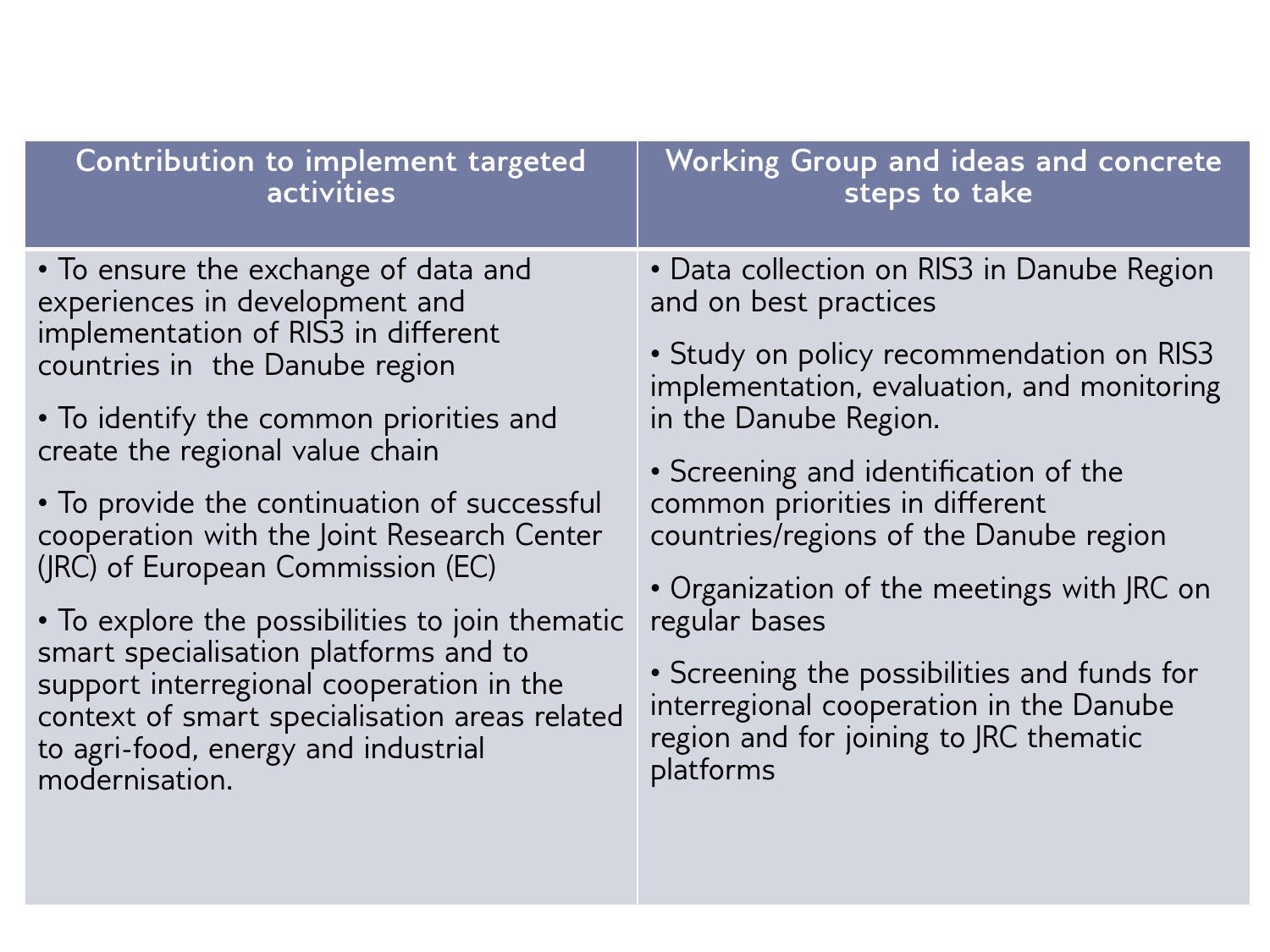

# Action 5: To support exchange of information and experience sharing for the purpose of preparation of future strategic R&I documents applicable in the new programming period
| Contribution to implement targeted activities | Working Group and ideas and concrete steps to take |
| --- | --- |
| • To ensure the exchange of data and experiences in development and implementation of RIS3 in different countries in the Danube region • To identify the common priorities and create the regional value chain • To provide the continuation of successful cooperation with the Joint Research Center (JRC) of European Commission (EC) • To explore the possibilities to join thematic smart specialisation platforms and to support interregional cooperation in the context of smart specialisation areas related to agri-food, energy and industrial modernisation. | • Data collection on RIS3 in Danube Region and on best practices • Study on policy recommendation on RIS3 implementation, evaluation, and monitoring in the Danube Region. • Screening and identification of the common priorities in different countries/regions of the Danube region • Organization of the meetings with JRC on regular bases • Screening the possibilities and funds for interregional cooperation in the Danube region and for joining to JRC thematic platforms |